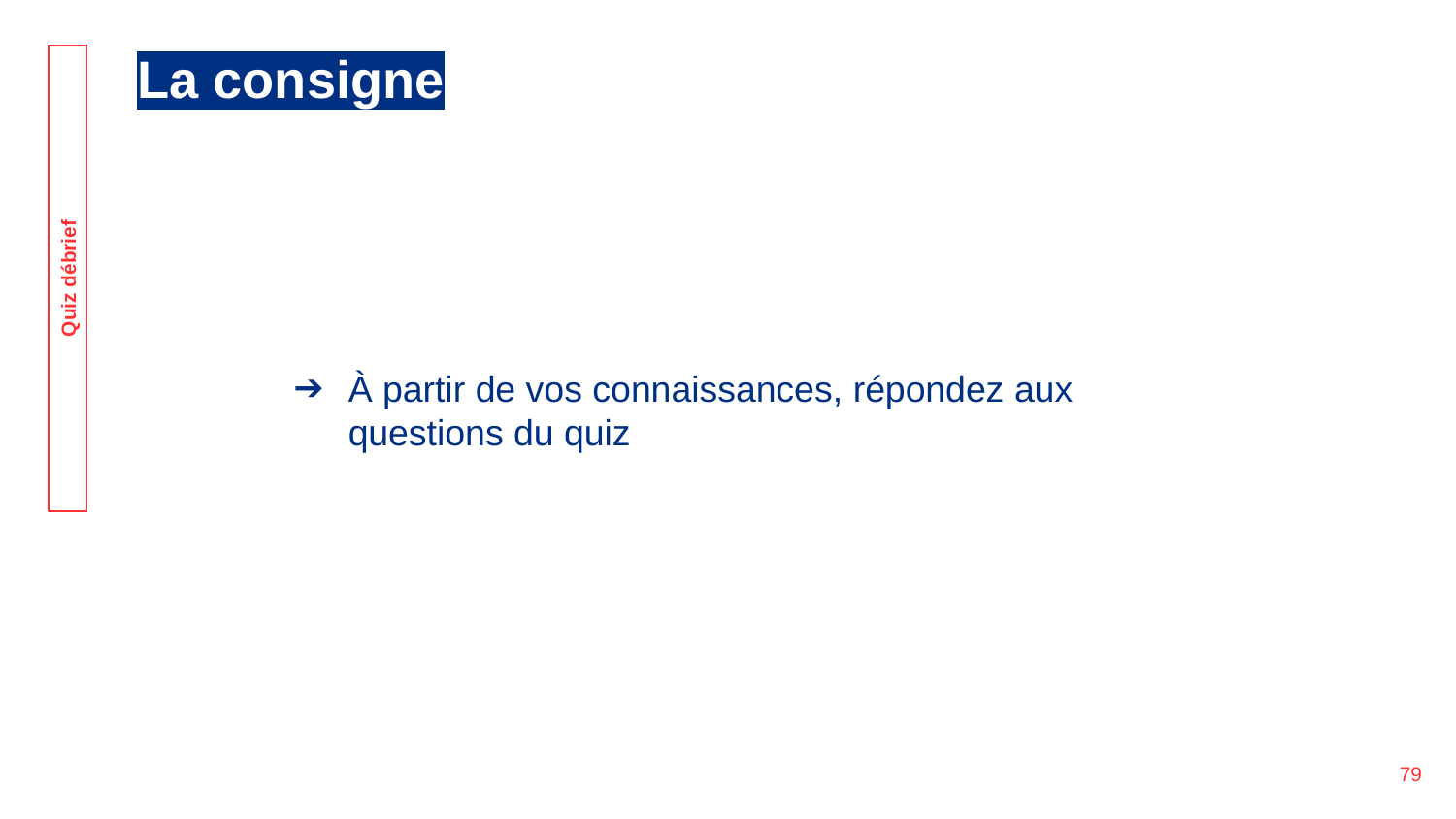

La consigne
À partir de vos connaissances, répondez aux questions du quiz
Quiz débrief
79